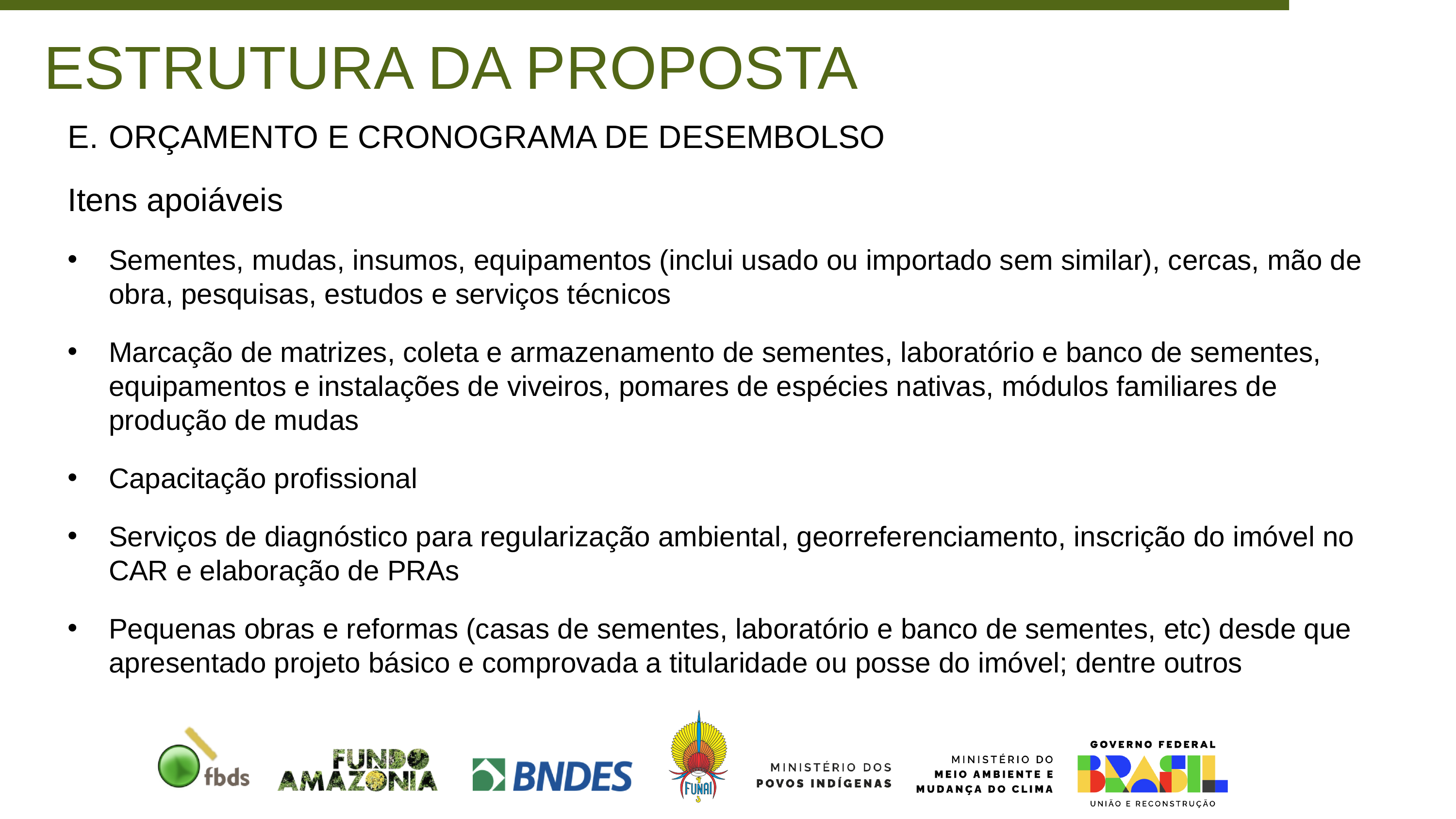

ESTRUTURA DA PROPOSTA
ORÇAMENTO E CRONOGRAMA DE DESEMBOLSO

Itens apoiáveis

Sementes, mudas, insumos, equipamentos (inclui usado ou importado sem similar), cercas, mão de obra, pesquisas, estudos e serviços técnicos

Marcação de matrizes, coleta e armazenamento de sementes, laboratório e banco de sementes, equipamentos e instalações de viveiros, pomares de espécies nativas, módulos familiares de produção de mudas

Capacitação profissional

Serviços de diagnóstico para regularização ambiental, georreferenciamento, inscrição do imóvel no CAR e elaboração de PRAs

Pequenas obras e reformas (casas de sementes, laboratório e banco de sementes, etc) desde que apresentado projeto básico e comprovada a titularidade ou posse do imóvel; dentre outros